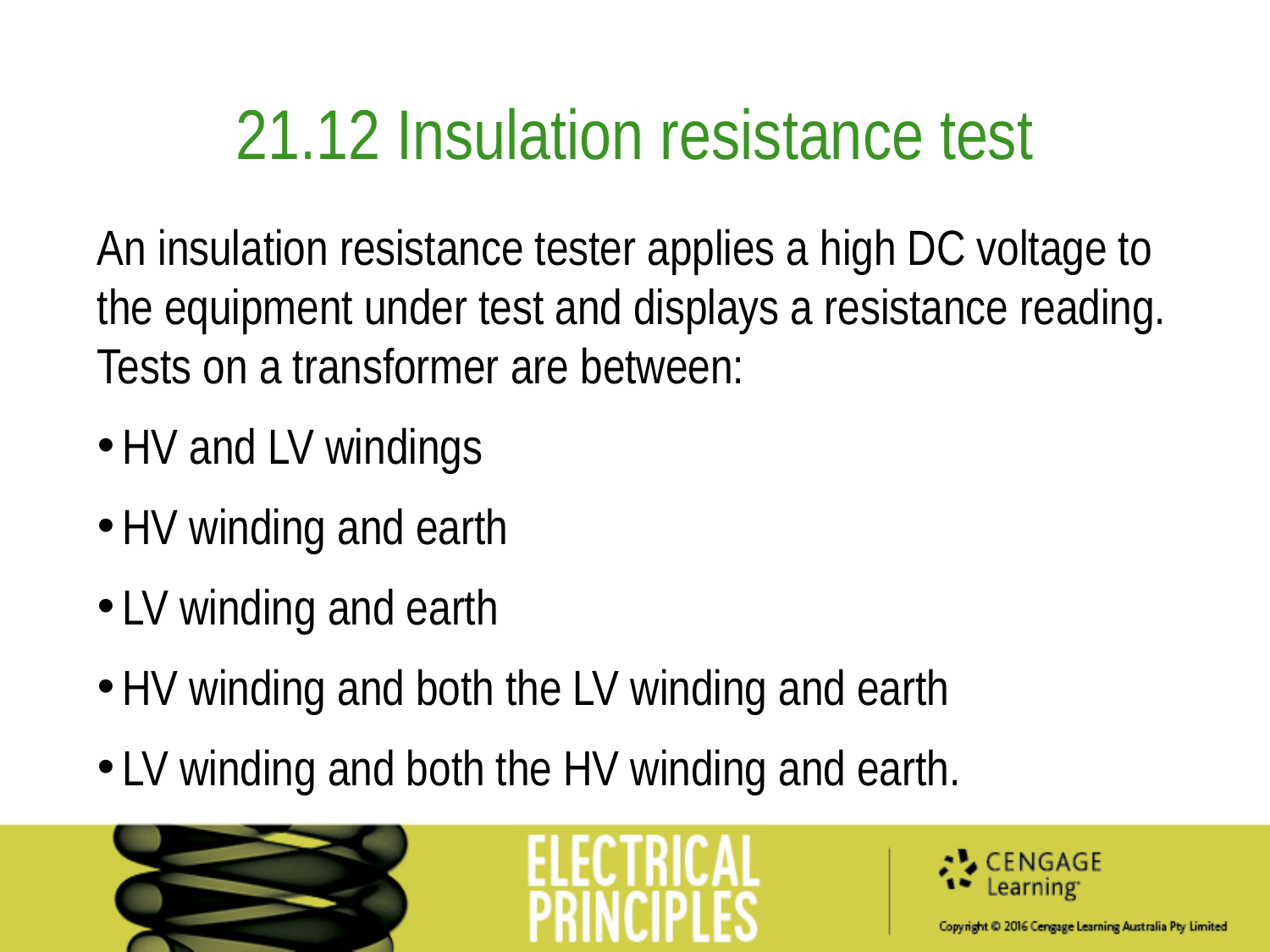

21.12 Insulation resistance test

An insulation resistance tester applies a high DC voltage to the equipment under test and displays a resistance reading. Tests on a transformer are between:
HV and LV windings
HV winding and earth
LV winding and earth
HV winding and both the LV winding and earth
LV winding and both the HV winding and earth.